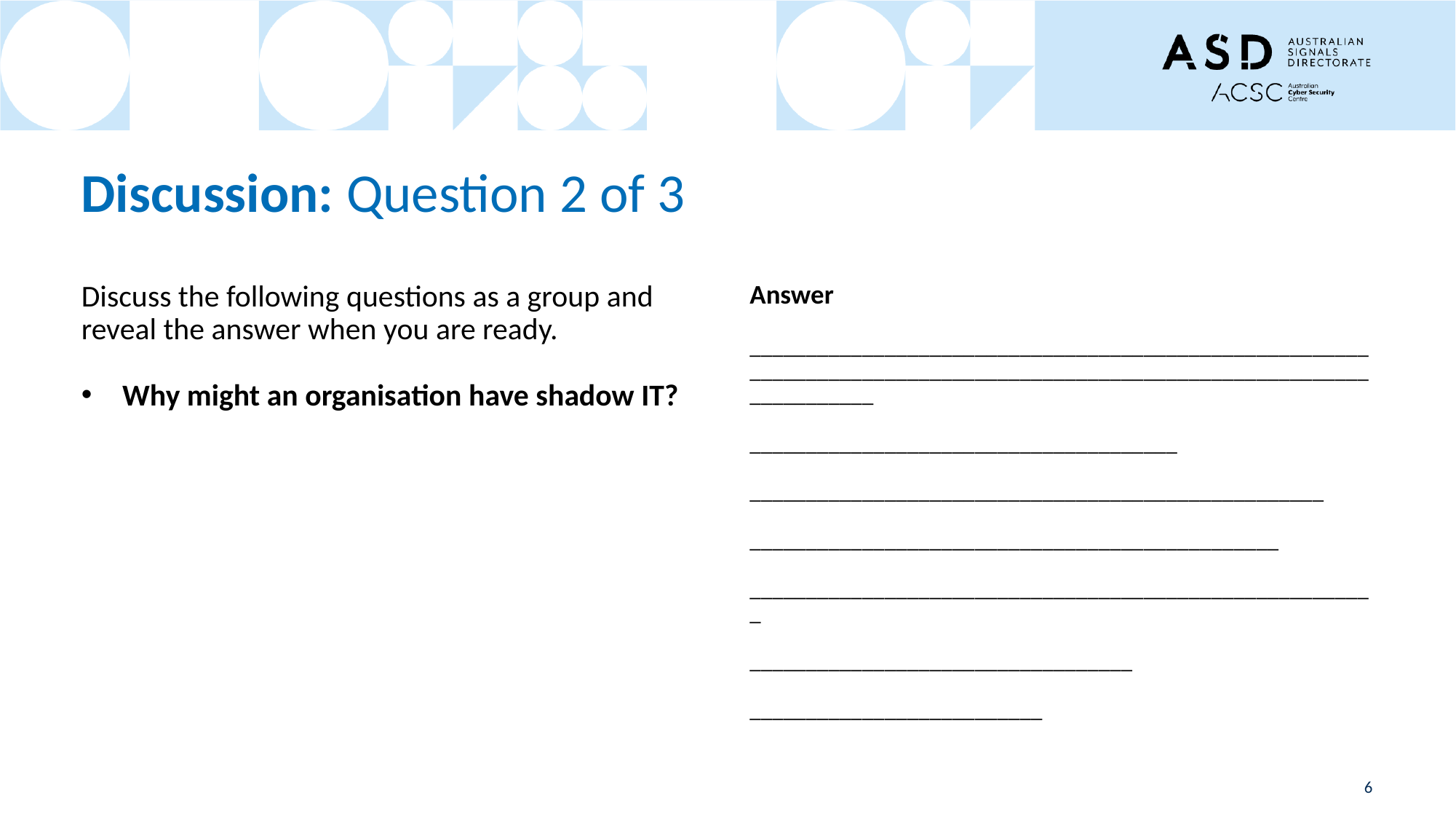

# Discussion: Question 2 of 3
Discuss the following questions as a group and reveal the answer when you are ready.
Why might an organisation have shadow IT?
Answer
_________________________________________________________________________________________________________________________
______________________________________
___________________________________________________
_______________________________________________
________________________________________________________
__________________________________
__________________________
6